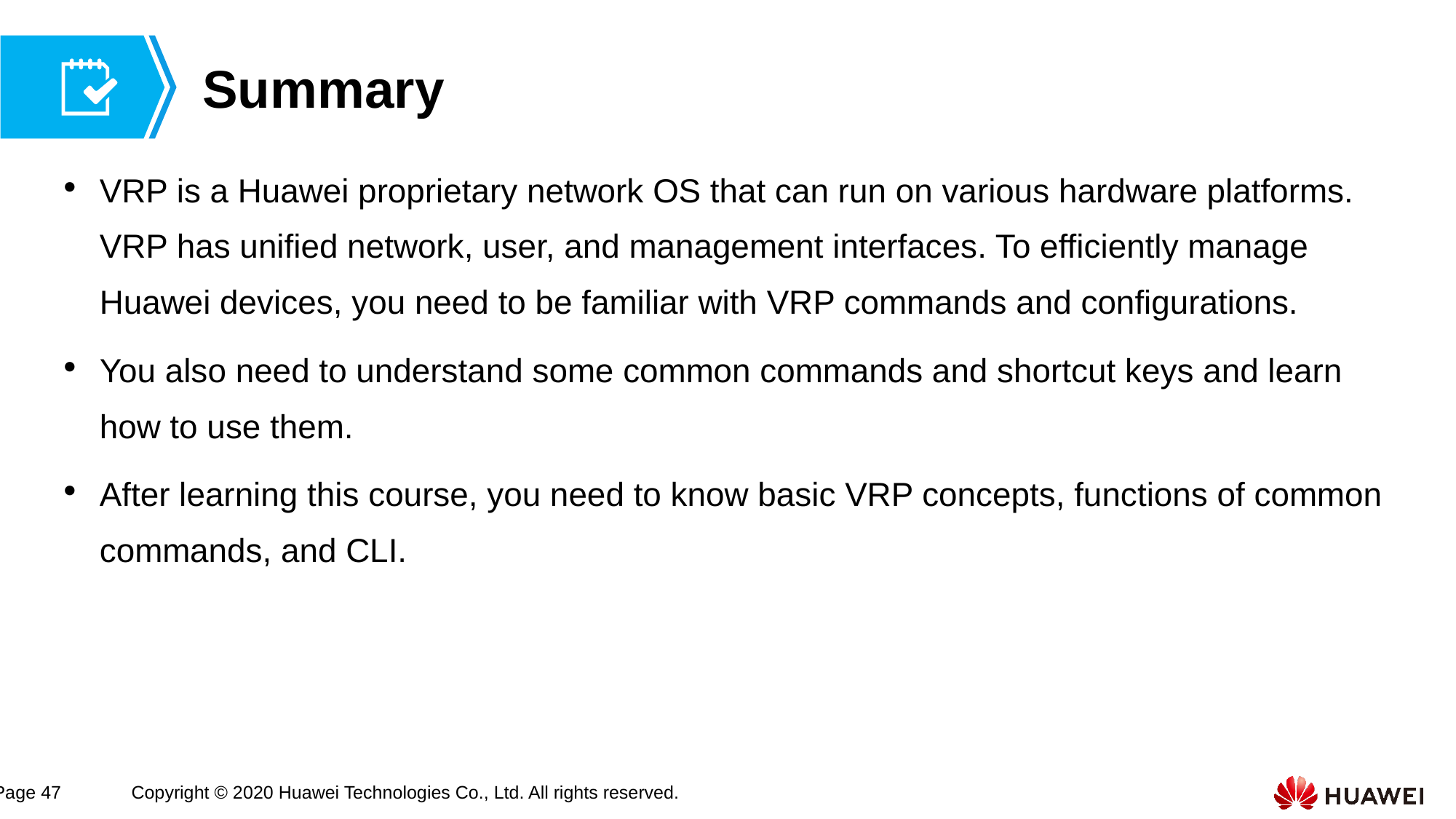

VRP is a Huawei proprietary network OS that can run on various hardware platforms. VRP has unified network, user, and management interfaces. To efficiently manage Huawei devices, you need to be familiar with VRP commands and configurations.
You also need to understand some common commands and shortcut keys and learn how to use them.
After learning this course, you need to know basic VRP concepts, functions of common commands, and CLI.